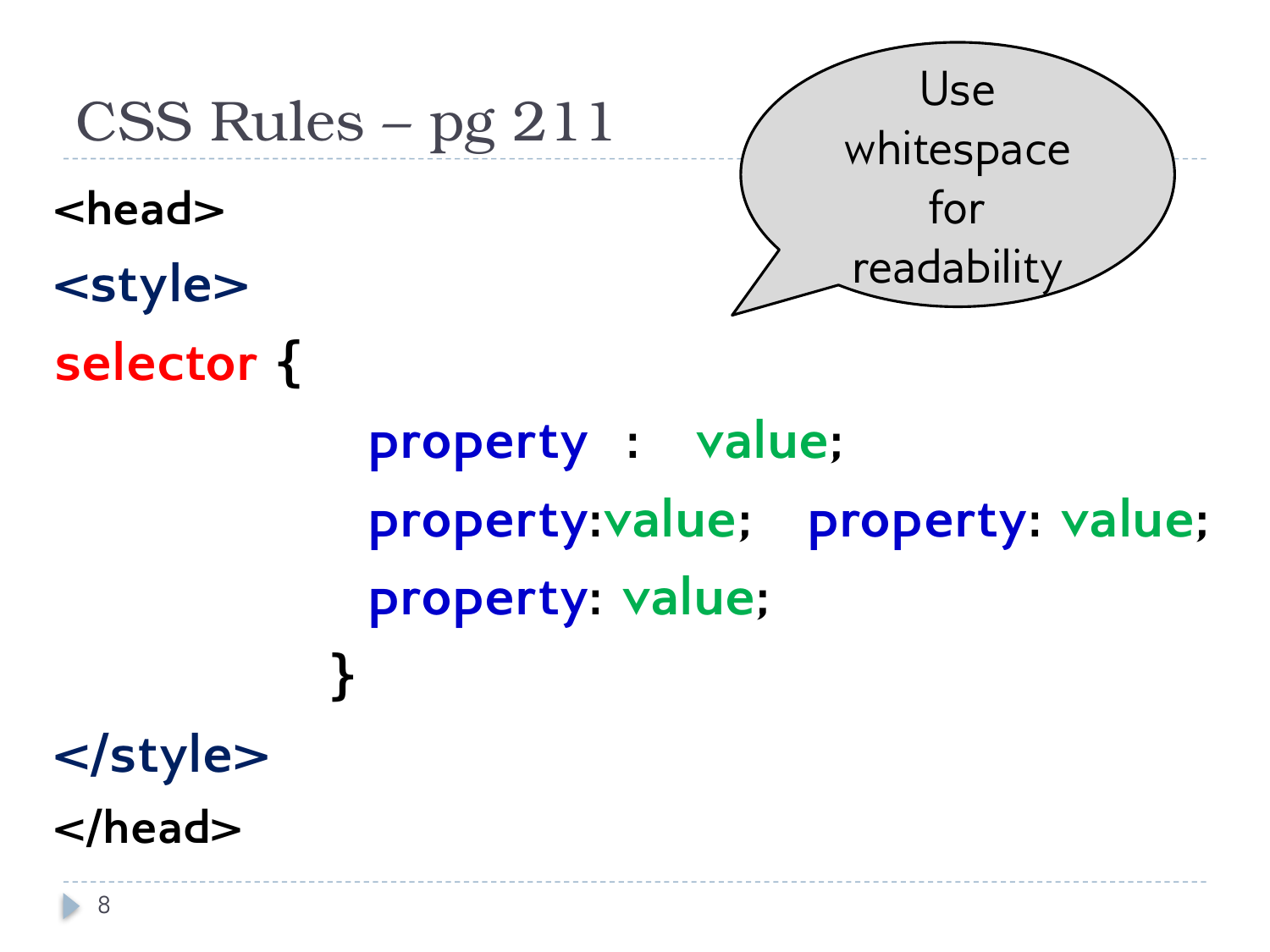

# CSS Rules – pg 211
Use whitespace for readability
<head>
<style>
selector {
                 property  :   value;
                 property:value;   property: value;
                 property: value;
               }
</style>
</head>
8